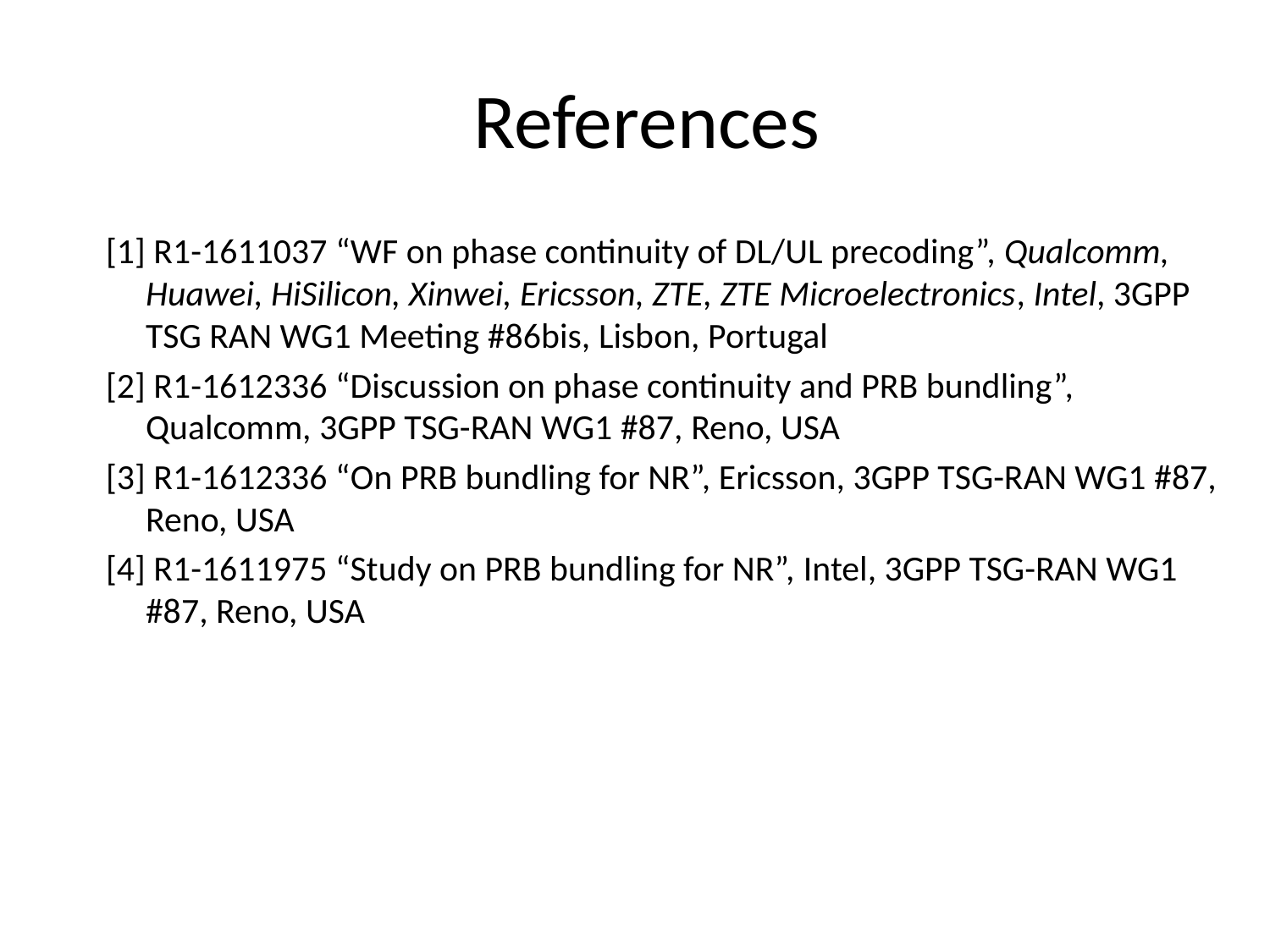

# References
[1] R1-1611037 “WF on phase continuity of DL/UL precoding”, Qualcomm, Huawei, HiSilicon, Xinwei, Ericsson, ZTE, ZTE Microelectronics, Intel, 3GPP TSG RAN WG1 Meeting #86bis, Lisbon, Portugal
[2] R1-1612336 “Discussion on phase continuity and PRB bundling”, Qualcomm, 3GPP TSG-RAN WG1 #87, Reno, USA
[3] R1-1612336 “On PRB bundling for NR”, Ericsson, 3GPP TSG-RAN WG1 #87, Reno, USA
[4] R1-1611975 “Study on PRB bundling for NR”, Intel, 3GPP TSG-RAN WG1 #87, Reno, USA